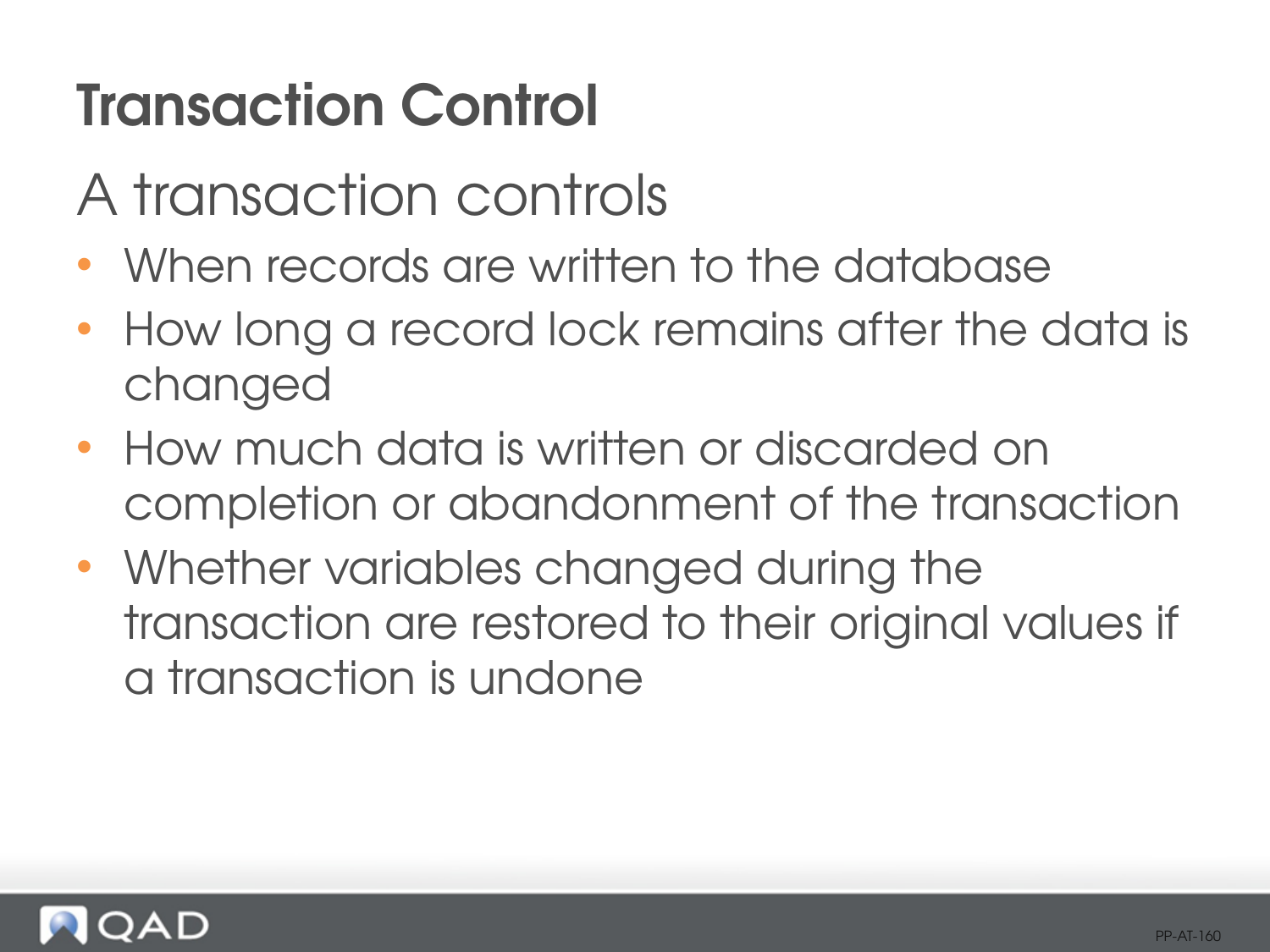

# Transaction Control
A transaction controls
When records are written to the database
How long a record lock remains after the data is changed
How much data is written or discarded on completion or abandonment of the transaction
Whether variables changed during the transaction are restored to their original values if a transaction is undone
PP-AT-160